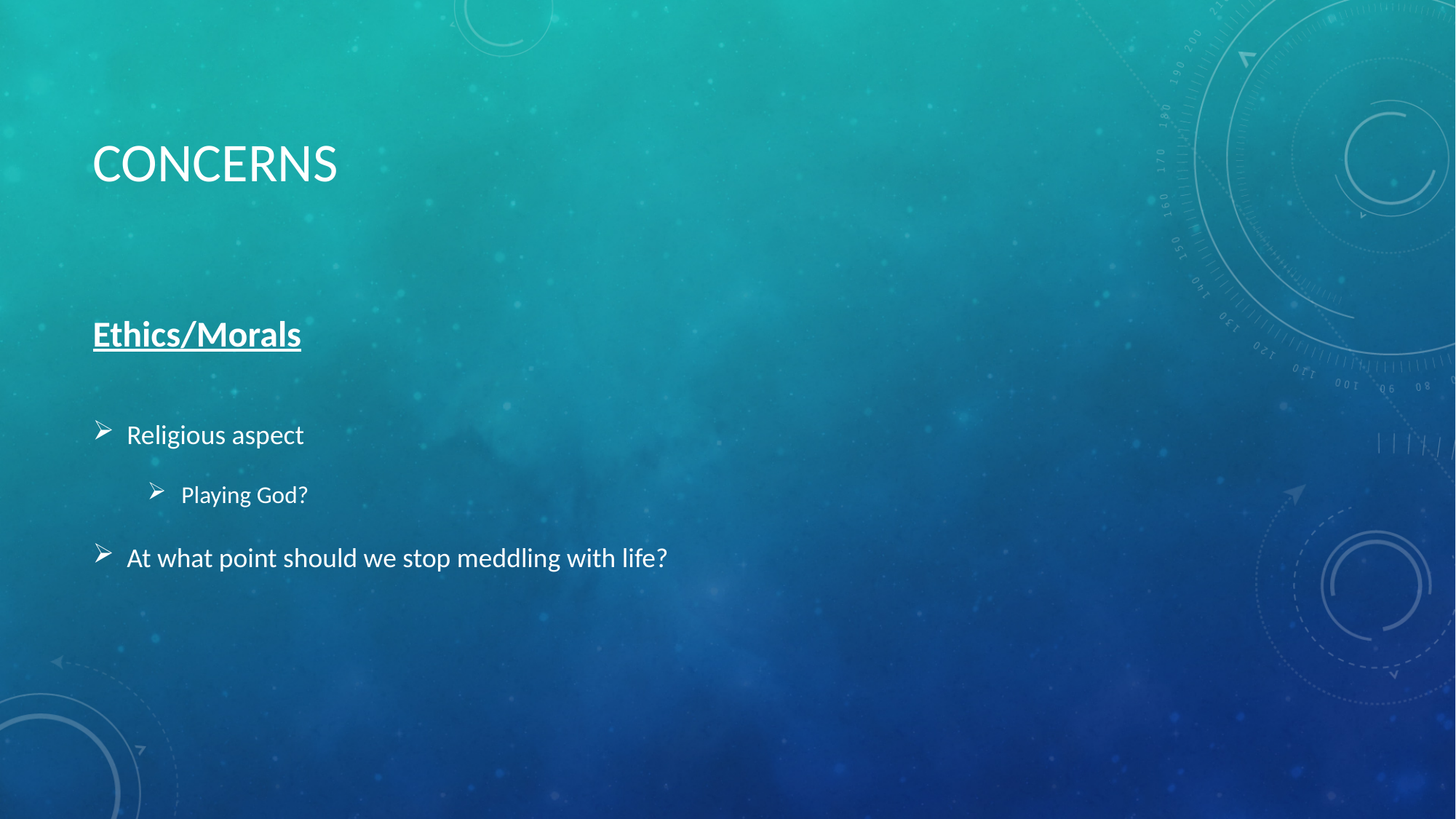

# Concerns
Ethics/Morals

Religious aspect
Playing God?
At what point should we stop meddling with life?